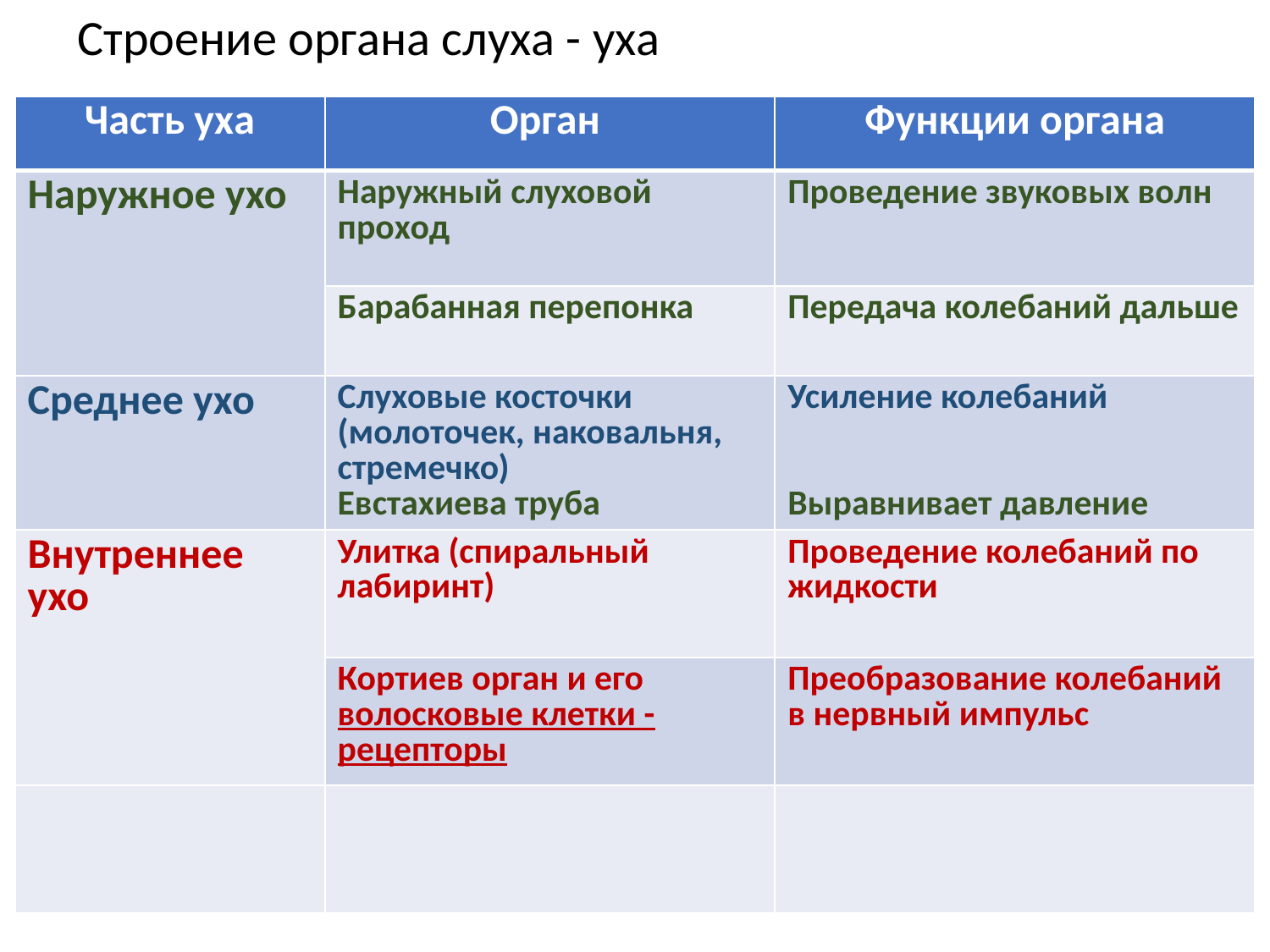

# Строение органа слуха - уха
| Часть уха | Орган | Функции органа |
| --- | --- | --- |
| Наружное ухо | Наружный слуховой проход | Проведение звуковых волн |
|  | Барабанная перепонка | Передача колебаний дальше |
| Среднее ухо | Слуховые косточки (молоточек, наковальня, стремечко) Евстахиева труба | Усиление колебаний Выравнивает давление |
| Внутреннее ухо | Улитка (спиральный лабиринт) | Проведение колебаний по жидкости |
|  | Кортиев орган и его волосковые клетки - рецепторы | Преобразование колебаний в нервный импульс |
|  |  |  |